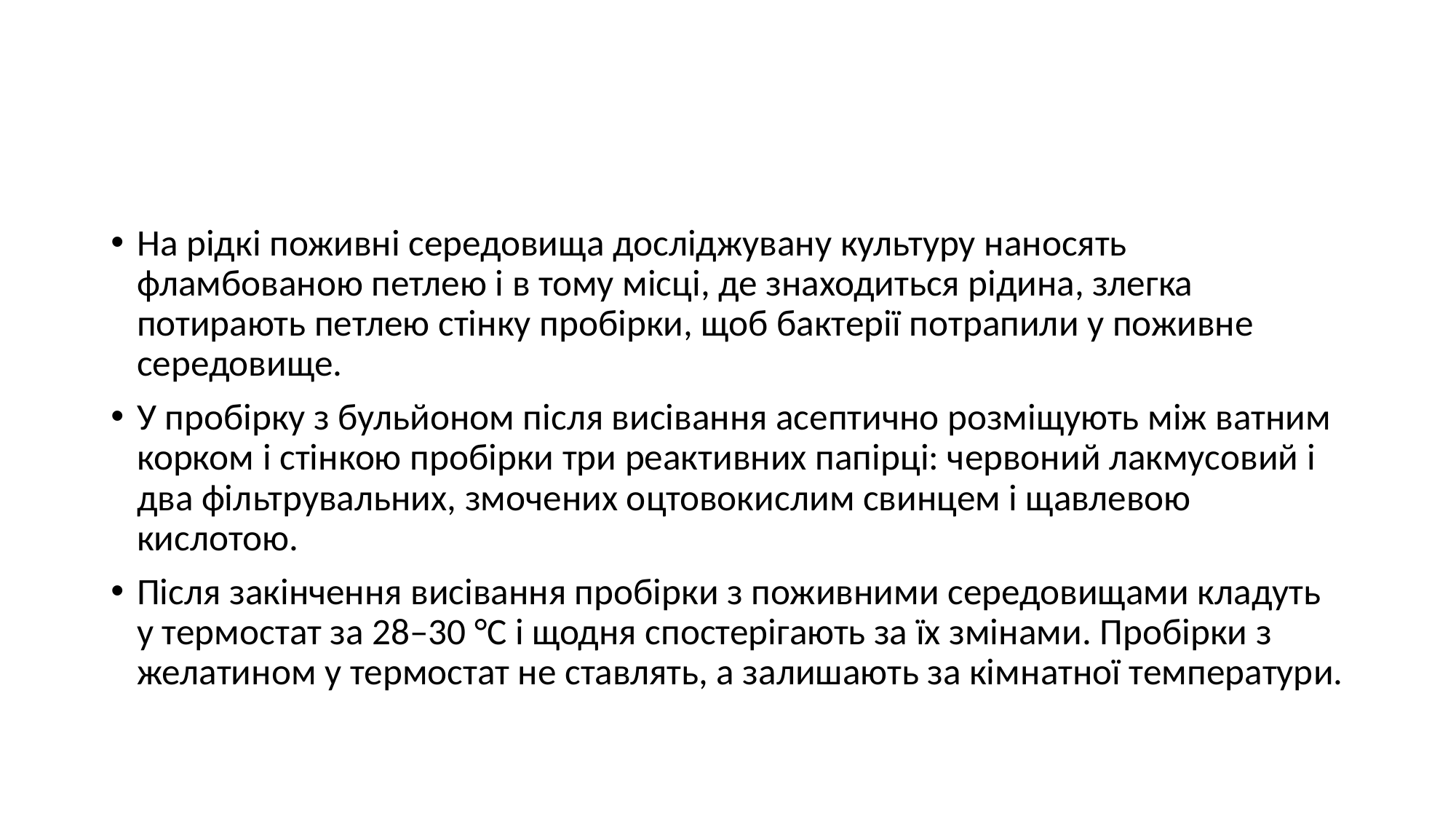

#
На рідкі поживні середовища досліджувану культуру наносять фламбованою петлею і в тому місці, де знаходиться рідина, злегка потирають петлею стінку пробірки, щоб бактерії потрапили у поживне середовище.
У пробірку з бульйоном після висівання асептично розміщують між ватним корком і стінкою пробірки три реактивних папірці: червоний лакмусовий і два фільтрувальних, змочених оцтовокислим свинцем і щавлевою кислотою.
Після закінчення висівання пробірки з поживними середовищами кладуть у термостат за 28–30 °С і щодня спостерігають за їх змінами. Пробірки з желатином у термостат не ставлять, а залишають за кімнатної температури.